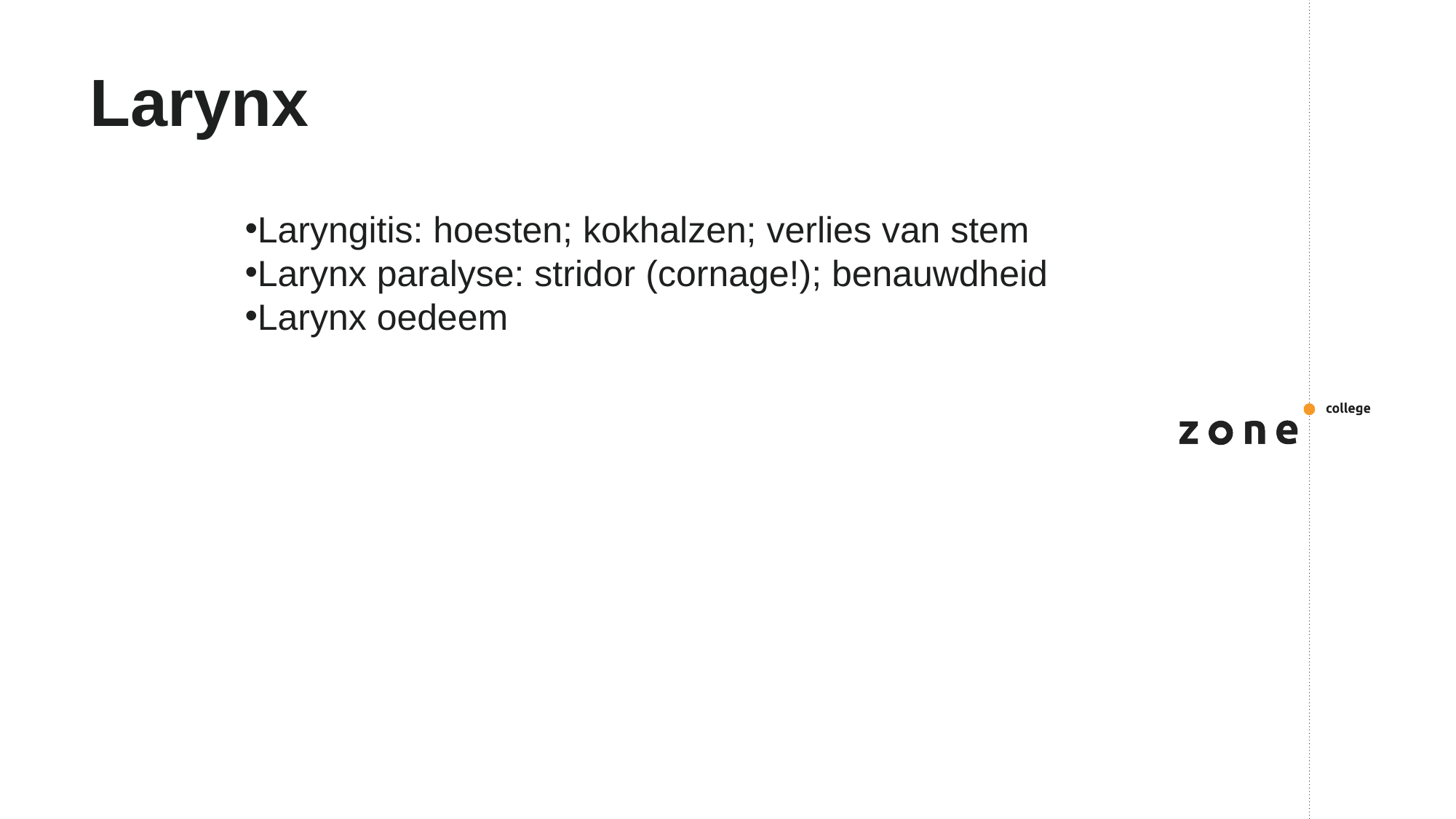

# Larynx
Laryngitis: hoesten; kokhalzen; verlies van stem
Larynx paralyse: stridor (cornage!); benauwdheid
Larynx oedeem